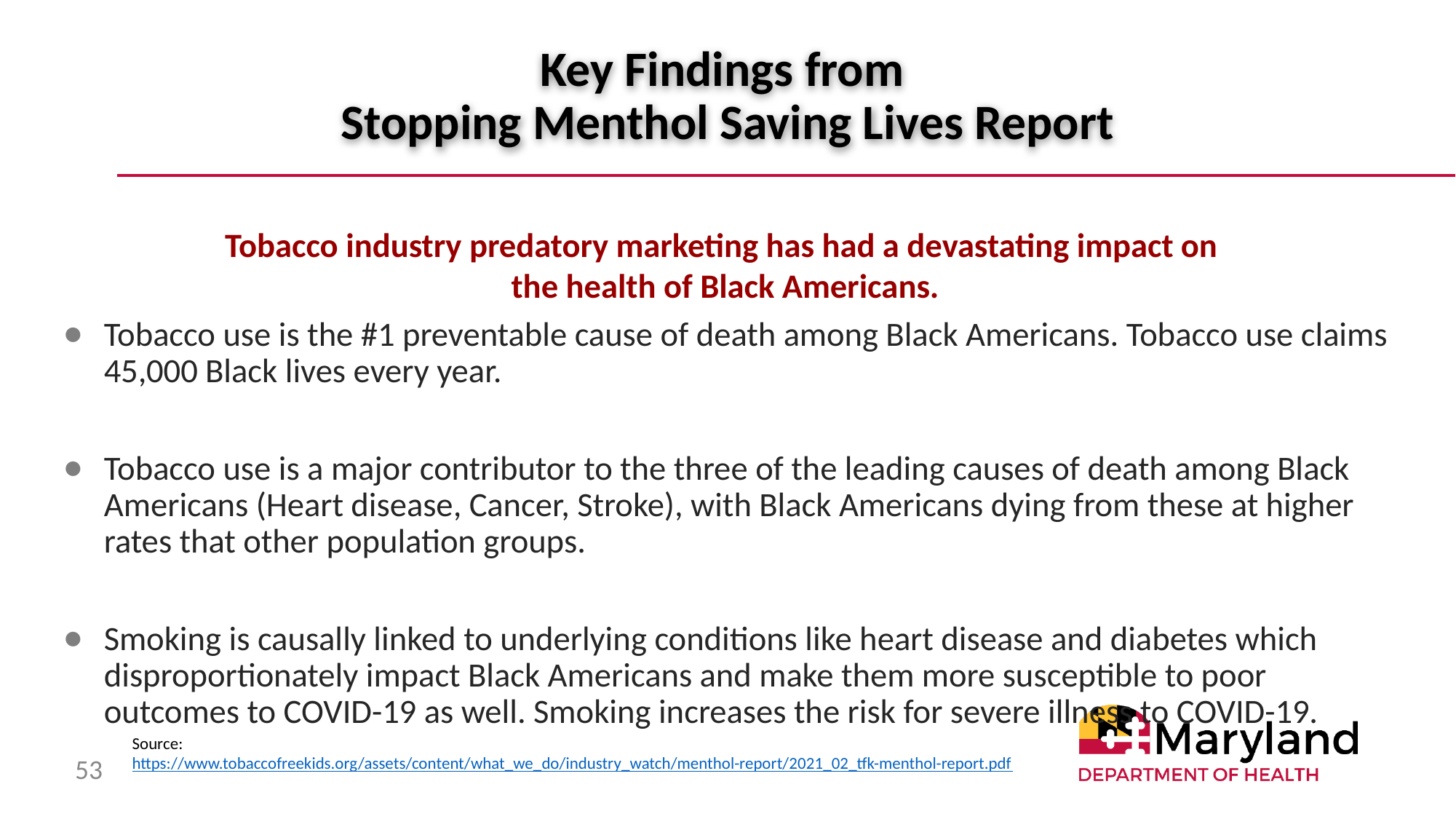

# Key Findings from
Stopping Menthol Saving Lives Report
Tobacco industry predatory marketing has had a devastating impact on
the health of Black Americans.
Tobacco use is the #1 preventable cause of death among Black Americans. Tobacco use claims 45,000 Black lives every year.

Tobacco use is a major contributor to the three of the leading causes of death among Black Americans (Heart disease, Cancer, Stroke), with Black Americans dying from these at higher rates that other population groups.

Smoking is causally linked to underlying conditions like heart disease and diabetes which disproportionately impact Black Americans and make them more susceptible to poor outcomes to COVID-19 as well. Smoking increases the risk for severe illness to COVID-19.

Source: https://www.tobaccofreekids.org/assets/content/what_we_do/industry_watch/menthol-report/2021_02_tfk-menthol-report.pdf
53